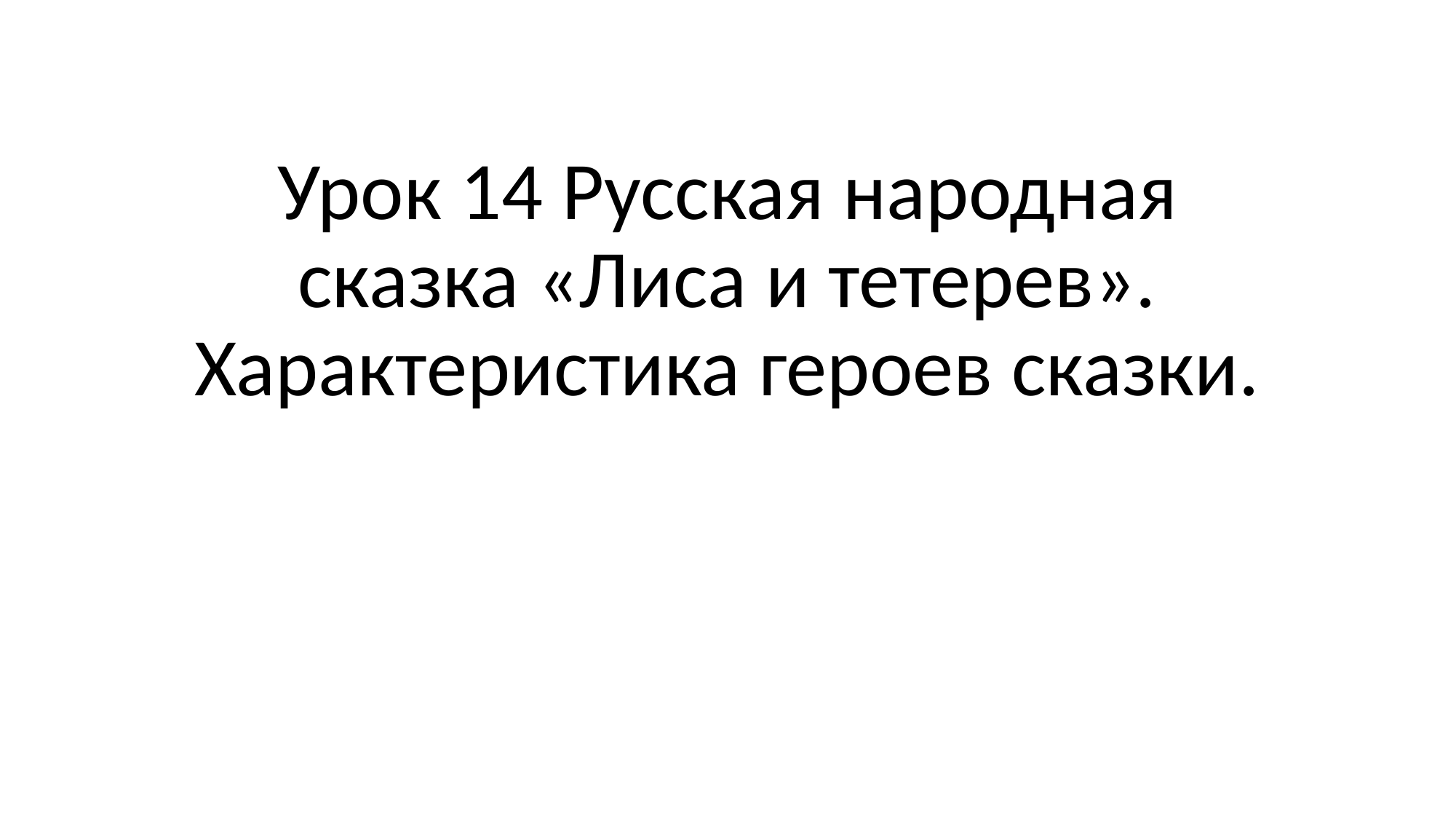

# Урок 14 Русская народная сказка «Лиса и тетерев». Характеристика героев сказки.